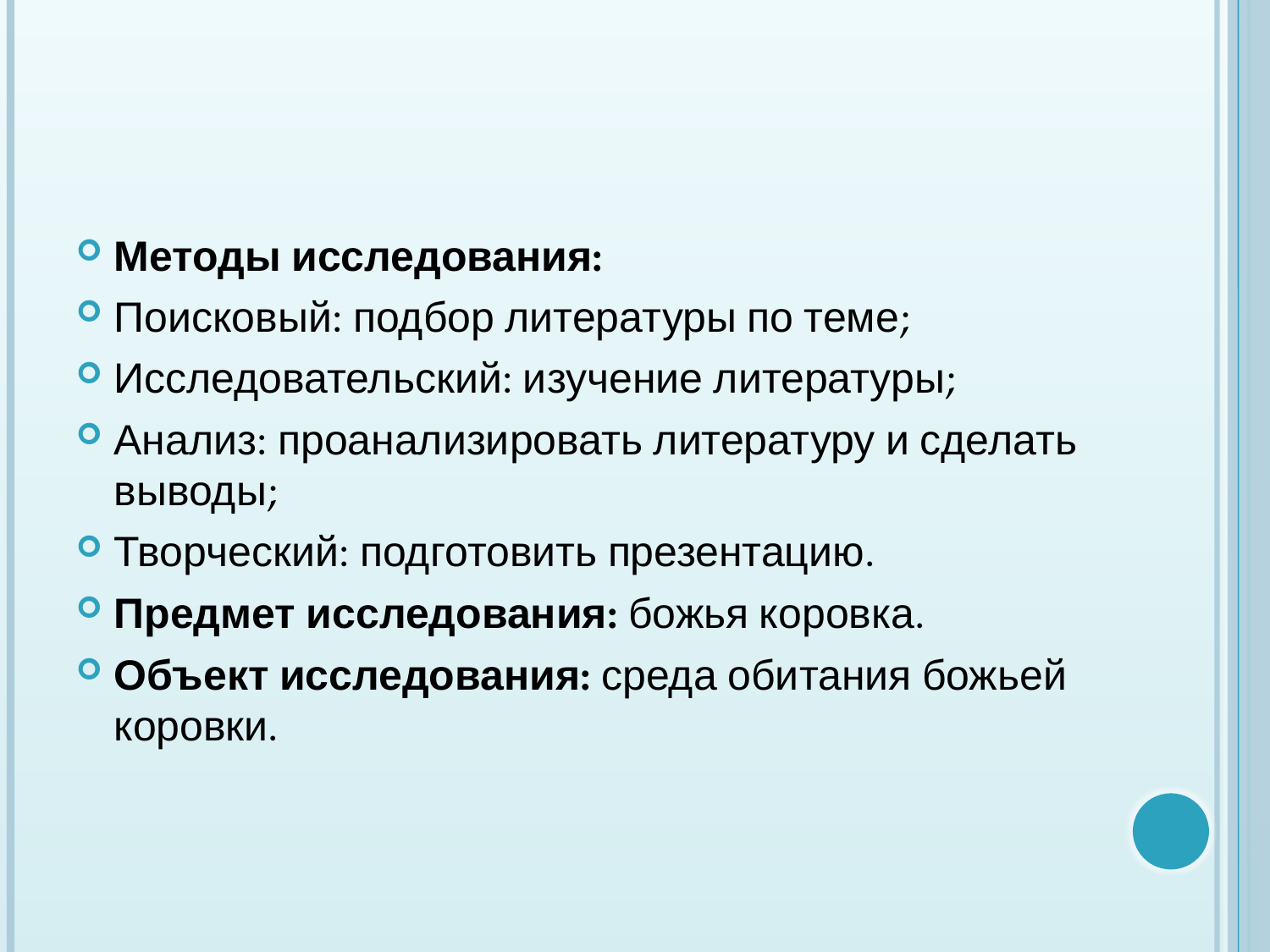

#
Методы исследования:
Поисковый: подбор литературы по теме;
Исследовательский: изучение литературы;
Анализ: проанализировать литературу и сделать выводы;
Творческий: подготовить презентацию.
Предмет исследования: божья коровка.
Объект исследования: среда обитания божьей коровки.